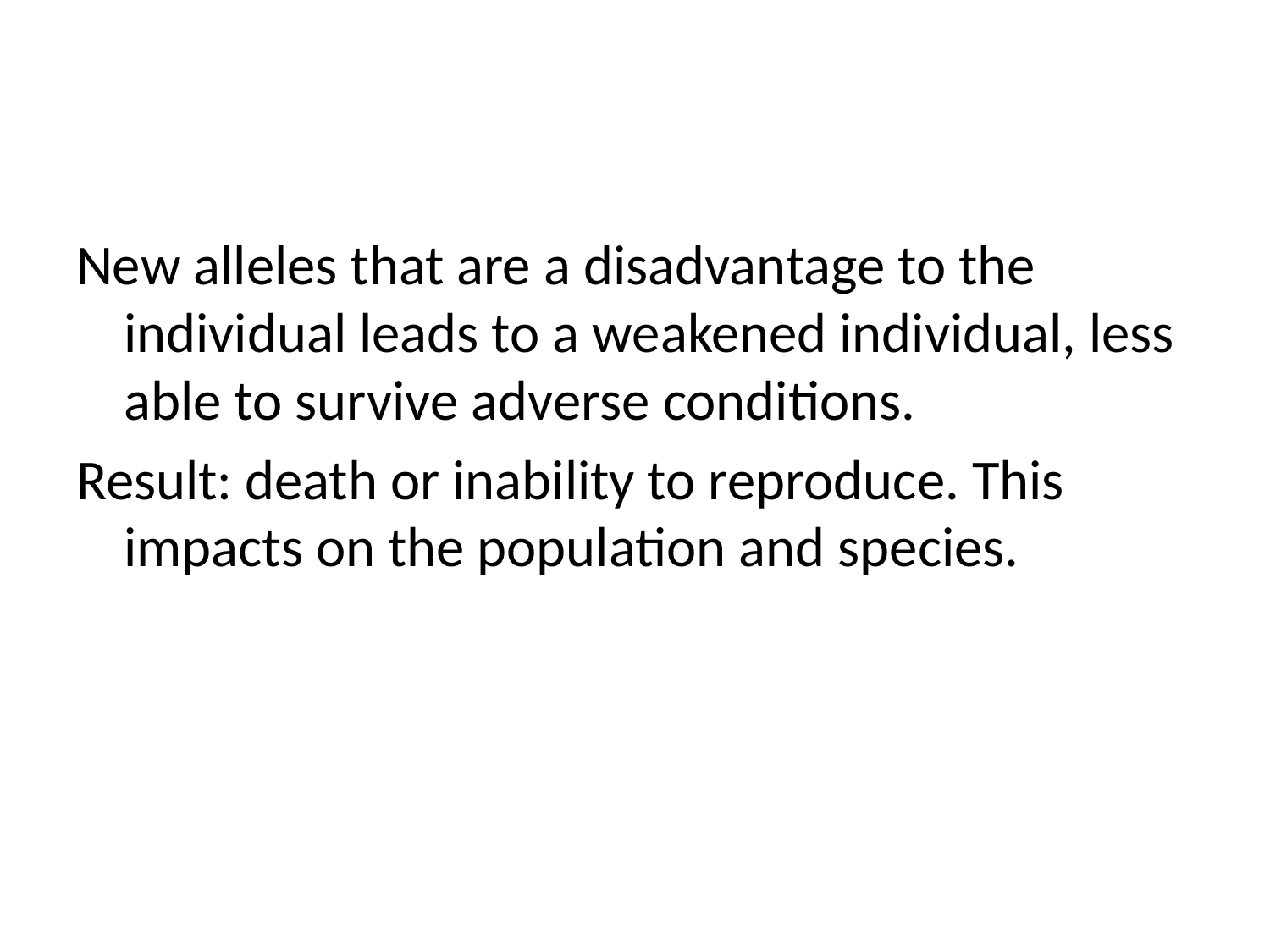

#
New alleles that are a disadvantage to the individual leads to a weakened individual, less able to survive adverse conditions.
Result: death or inability to reproduce. This impacts on the population and species.